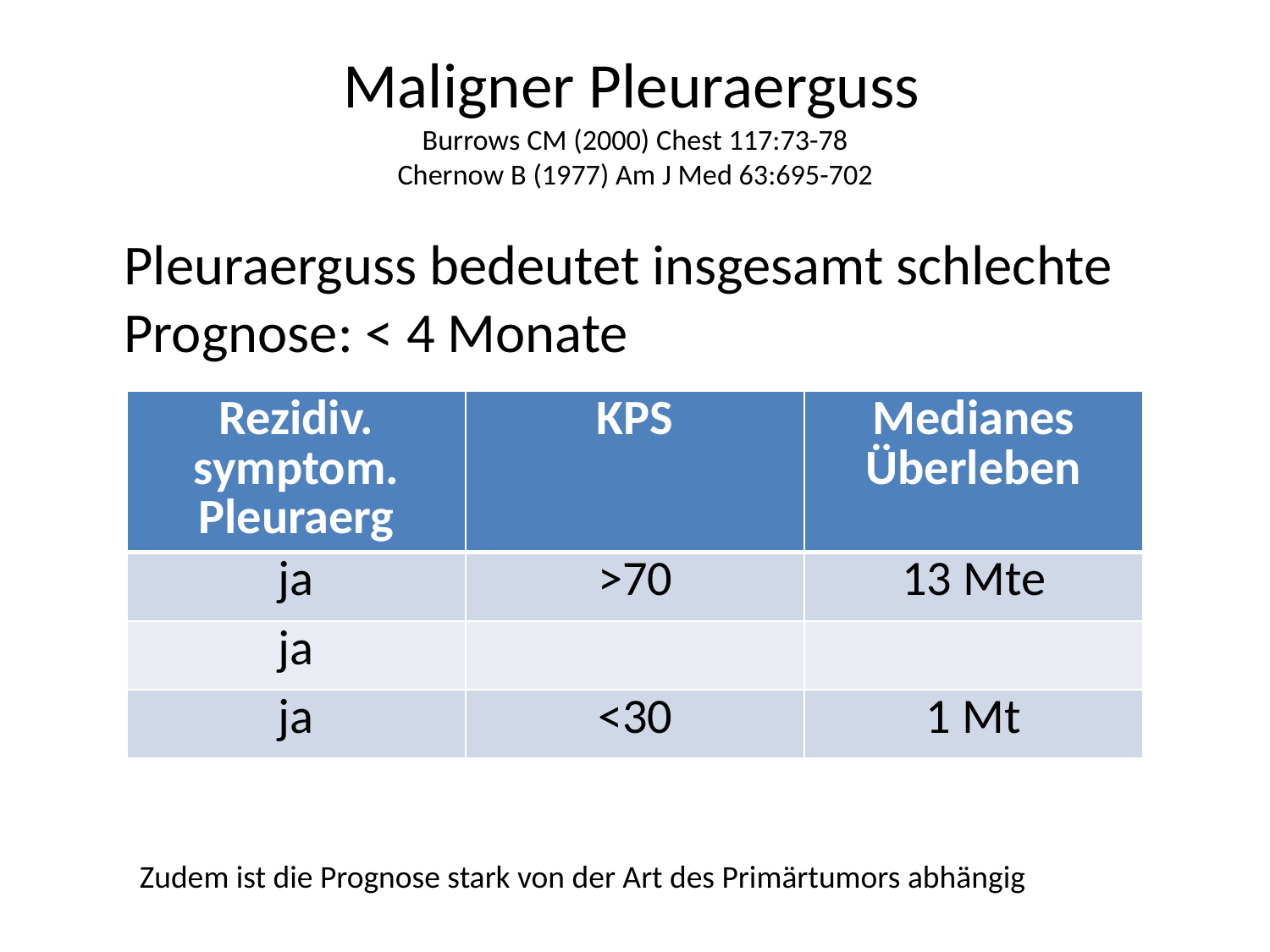

# Maligner Pleuraerguss Burrows CM (2000) Chest 117:73-78 Chernow B (1977) Am J Med 63:695-702
	Pleuraerguss bedeutet insgesamt schlechte Prognose: < 4 Monate

| Rezidiv. symptom. Pleuraerg | KPS | Medianes Überleben |
| --- | --- | --- |
| ja | >70 | 13 Mte |
| ja |  |  |
| ja | <30 | 1 Mt |
Zudem ist die Prognose stark von der Art des Primärtumors abhängig